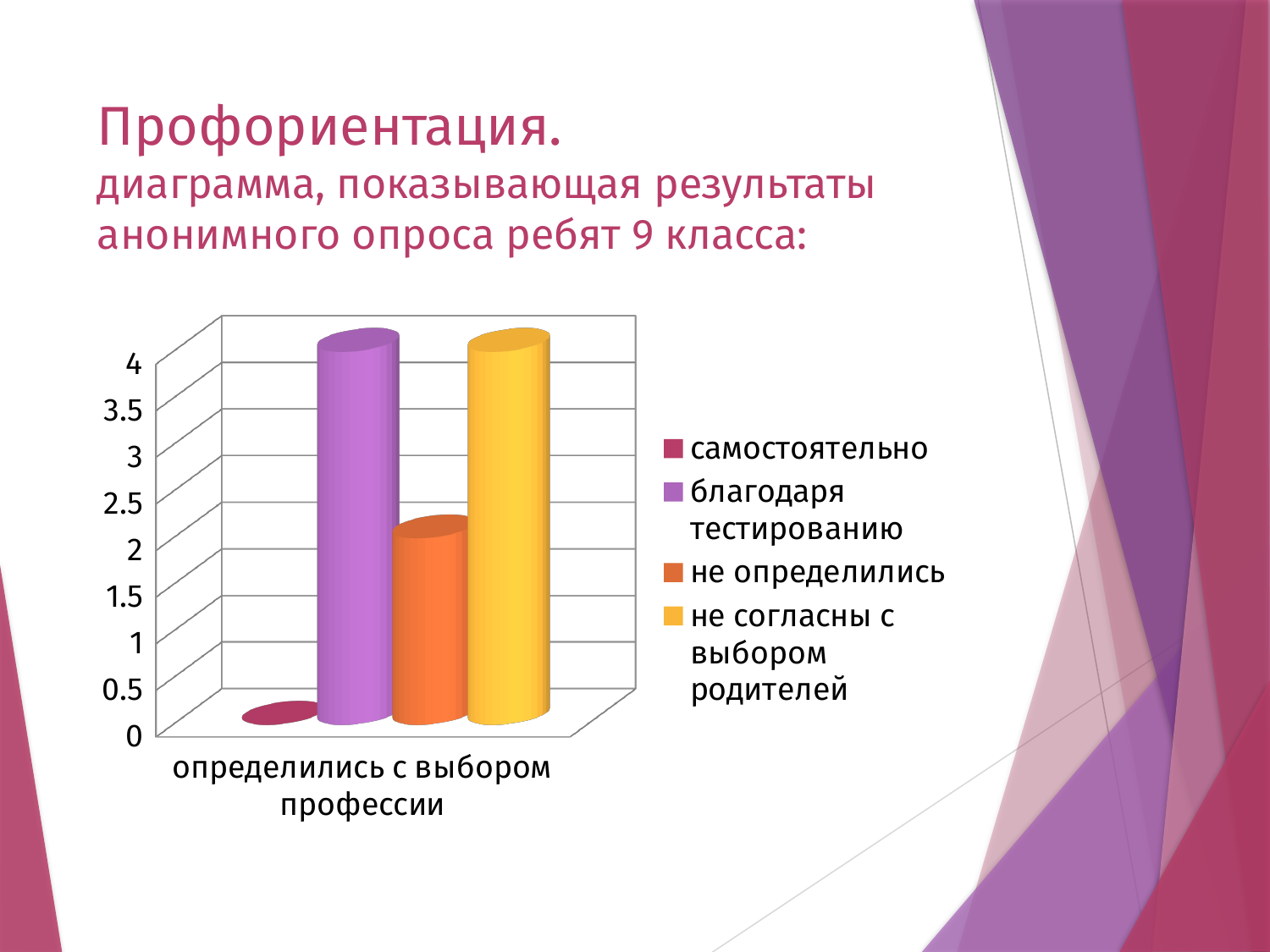

# Профориентация. диаграмма, показывающая результаты анонимного опроса ребят 9 класса:

[unsupported chart]